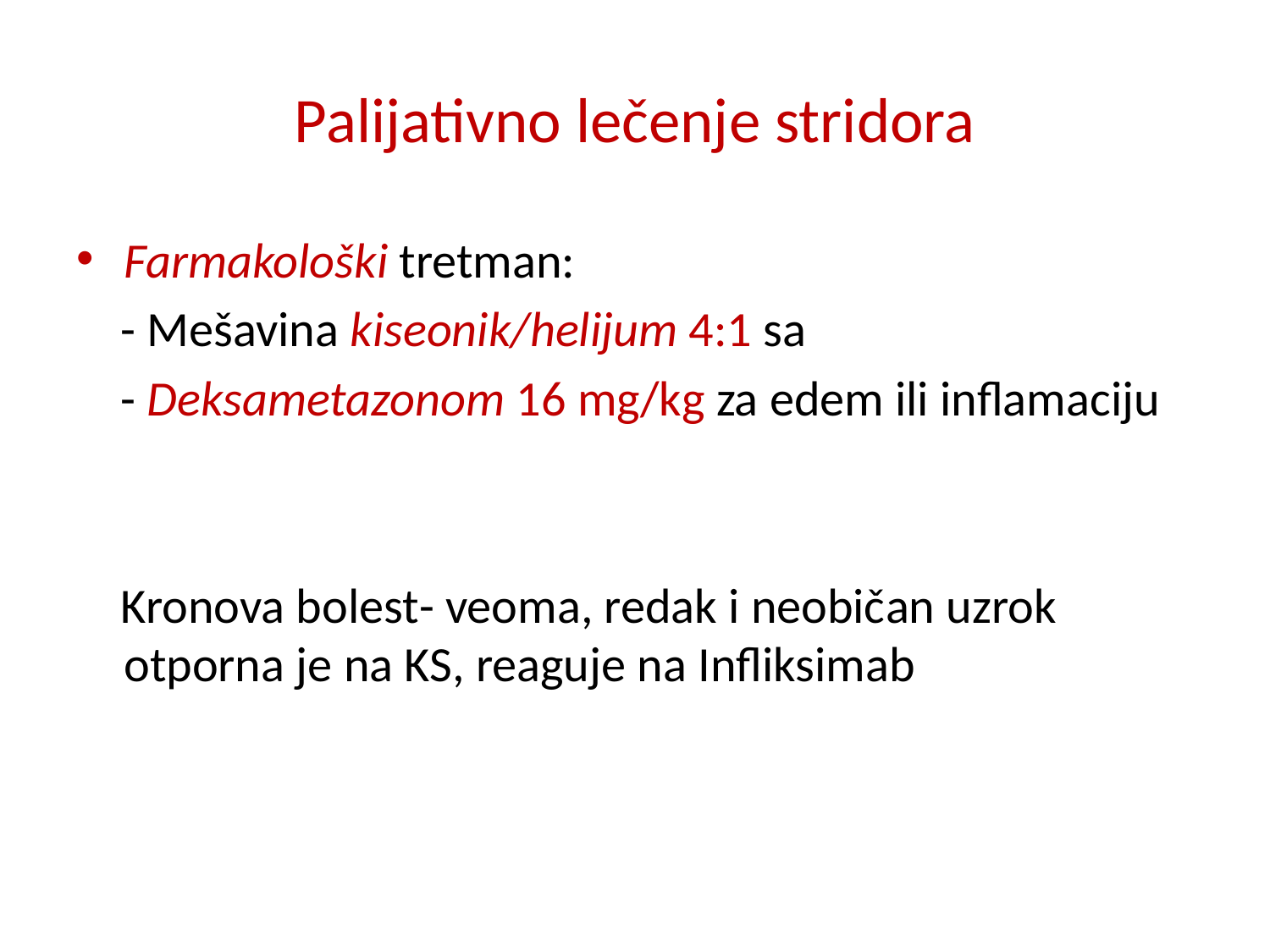

# Palijativno lečenje stridora
Farmakološki tretman:
    - Mešavina kiseonik/helijum 4:1 sa
    - Deksametazonom 16 mg/kg za edem ili inflamaciju

    Kronova bolest- veoma, redak i neobičan uzrok otporna je na KS, reaguje na Infliksimab